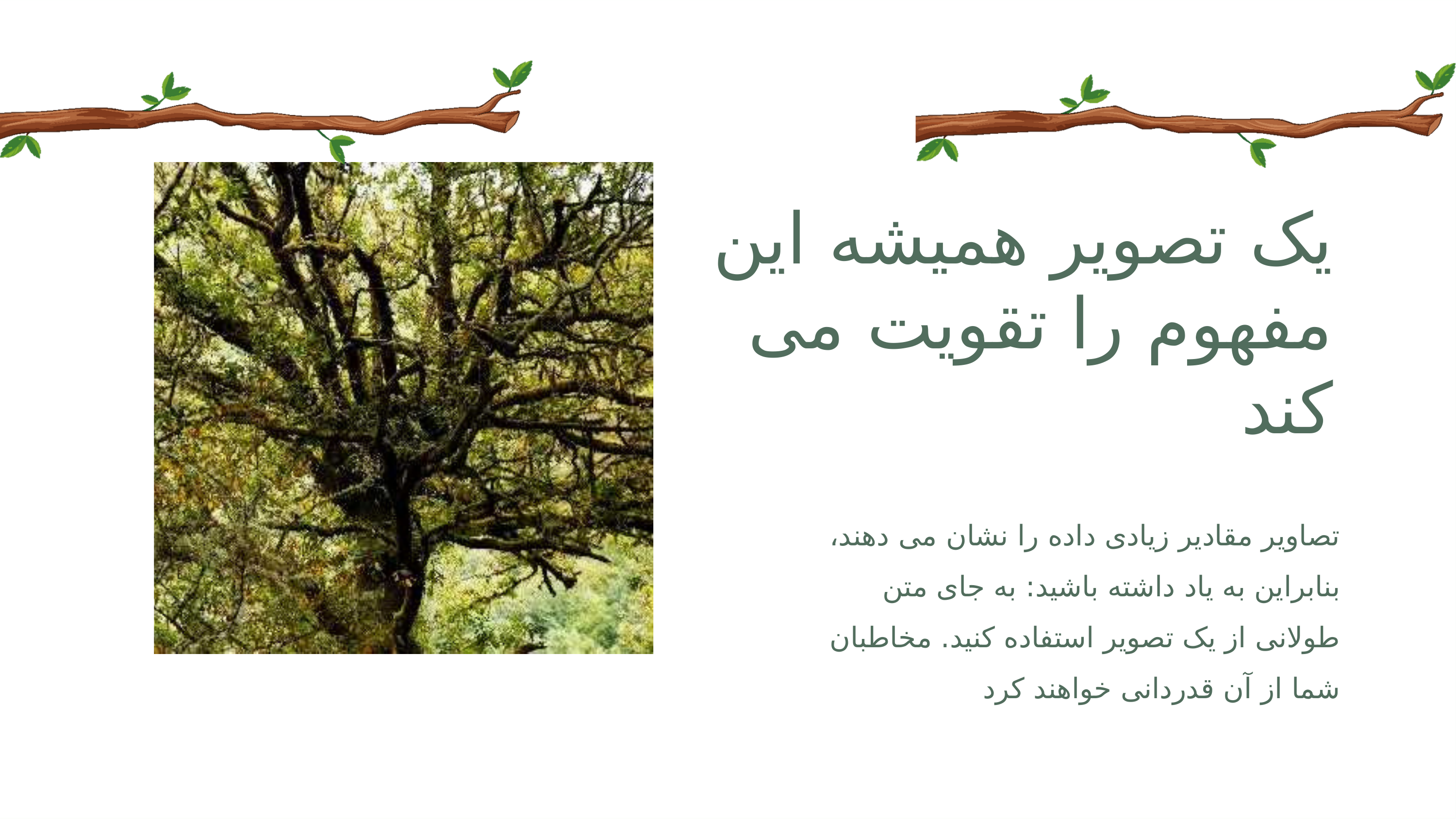

یک تصویر همیشه این مفهوم را تقویت می کند
تصاویر مقادیر زیادی داده را نشان می دهند، بنابراین به یاد داشته باشید: به جای متن طولانی از یک تصویر استفاده کنید. مخاطبان شما از آن قدردانی خواهند کرد